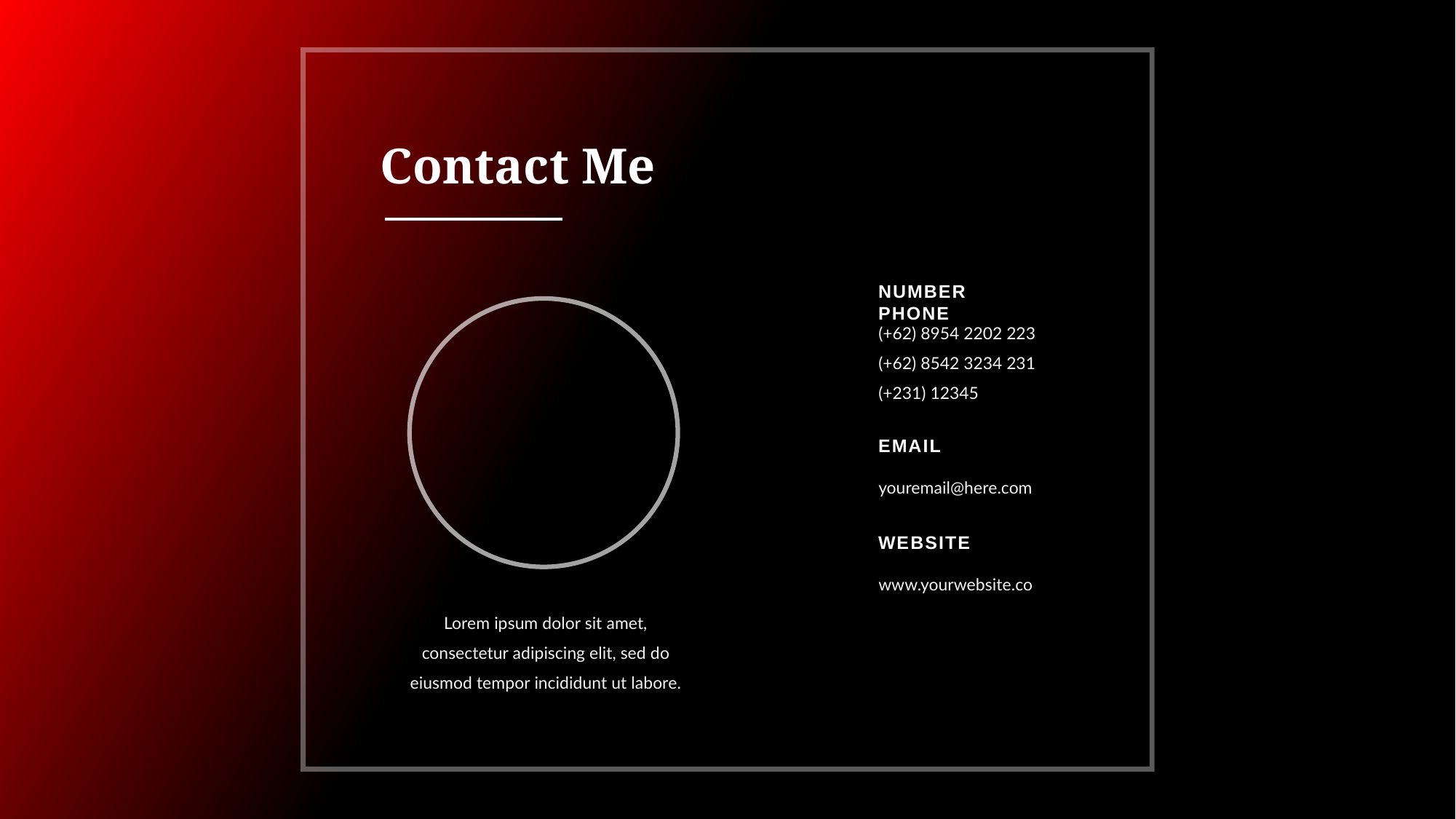

Contact Me
NUMBER PHONE
(+62) 8954 2202 223
(+62) 8542 3234 231
(+231) 12345
EMAIL
youremail@here.com
WEBSITE
www.yourwebsite.co

Lorem ipsum dolor sit amet, consectetur adipiscing elit, sed do eiusmod tempor incididunt ut labore.